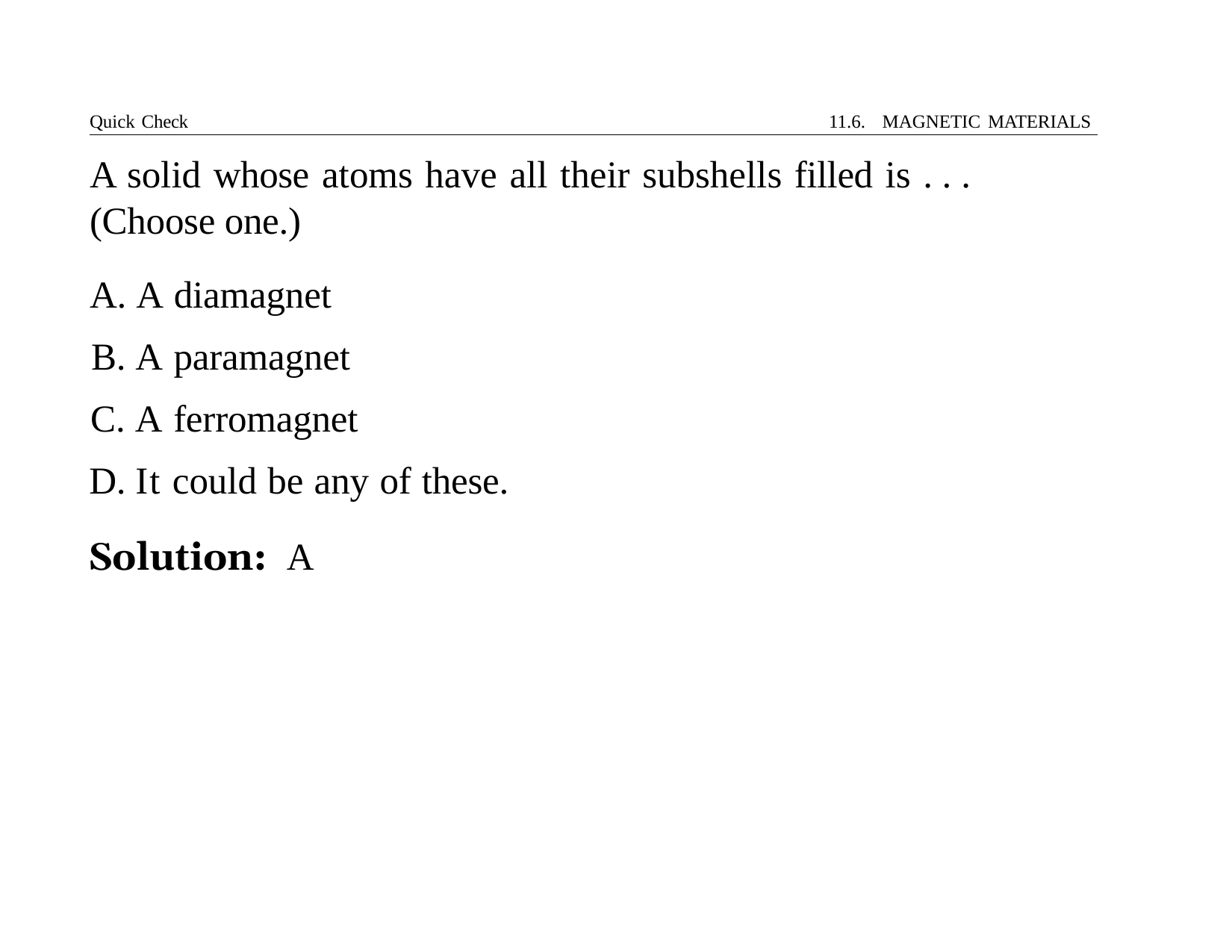

Quick Check	11.6.  MAGNETIC MATERIALS

# A solid whose atoms have all their subshells filled is . . . (Choose one.)
A. A diamagnet
B. A paramagnet
C. A ferromagnet
D. It could be any of these.
Solution:	A